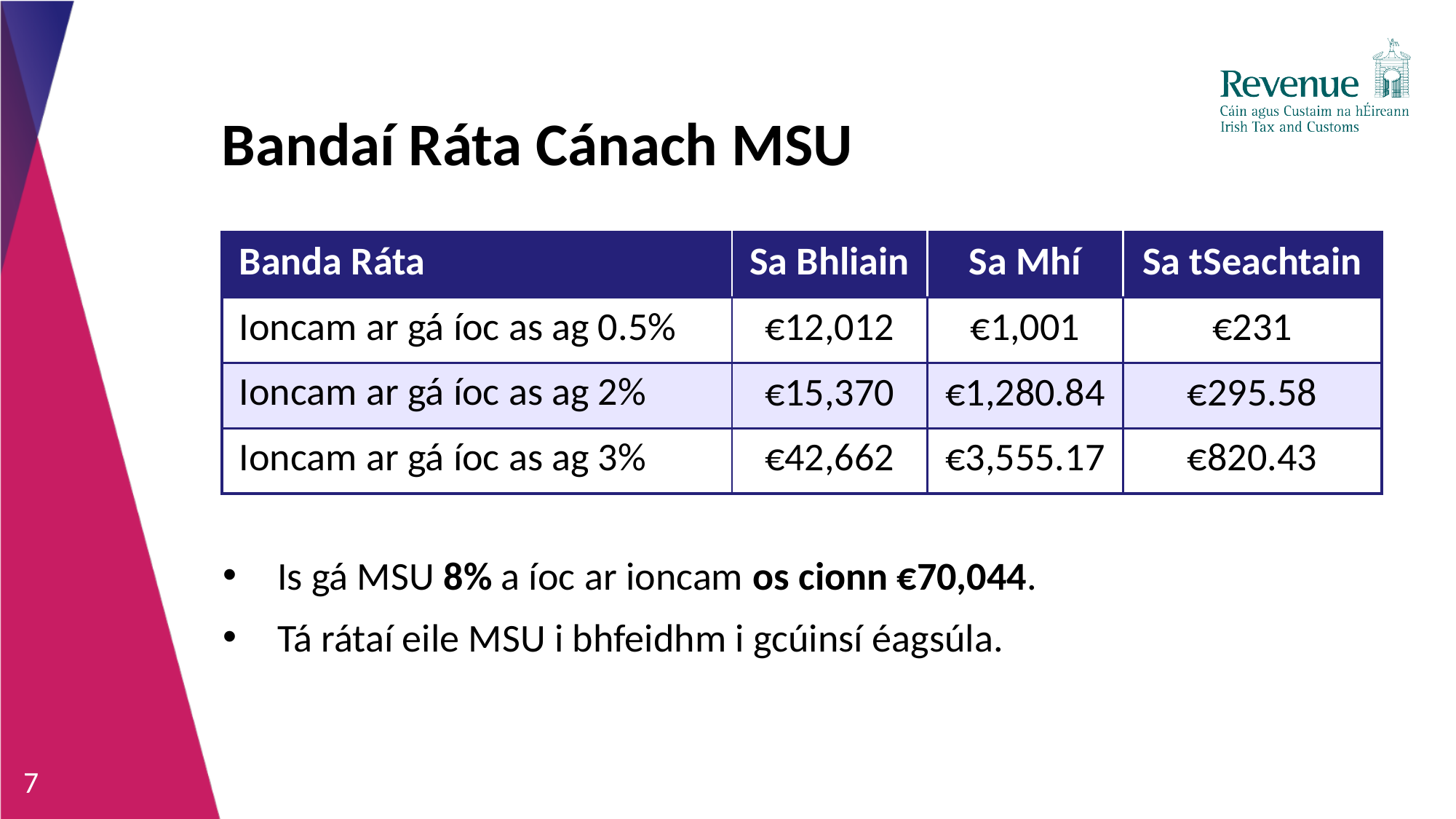

# Bandaí Ráta Cánach MSU
| Banda Ráta | Sa Bhliain | Sa Mhí | Sa tSeachtain |
| --- | --- | --- | --- |
| Ioncam ar gá íoc as ag 0.5% | €12,012 | €1,001 | €231 |
| Ioncam ar gá íoc as ag 2% | €15,370 | €1,280.84 | €295.58 |
| Ioncam ar gá íoc as ag 3% | €42,662 | €3,555.17 | €820.43 |
Is gá MSU 8% a íoc ar ioncam os cionn €70,044.
Tá rátaí eile MSU i bhfeidhm i gcúinsí éagsúla.
7